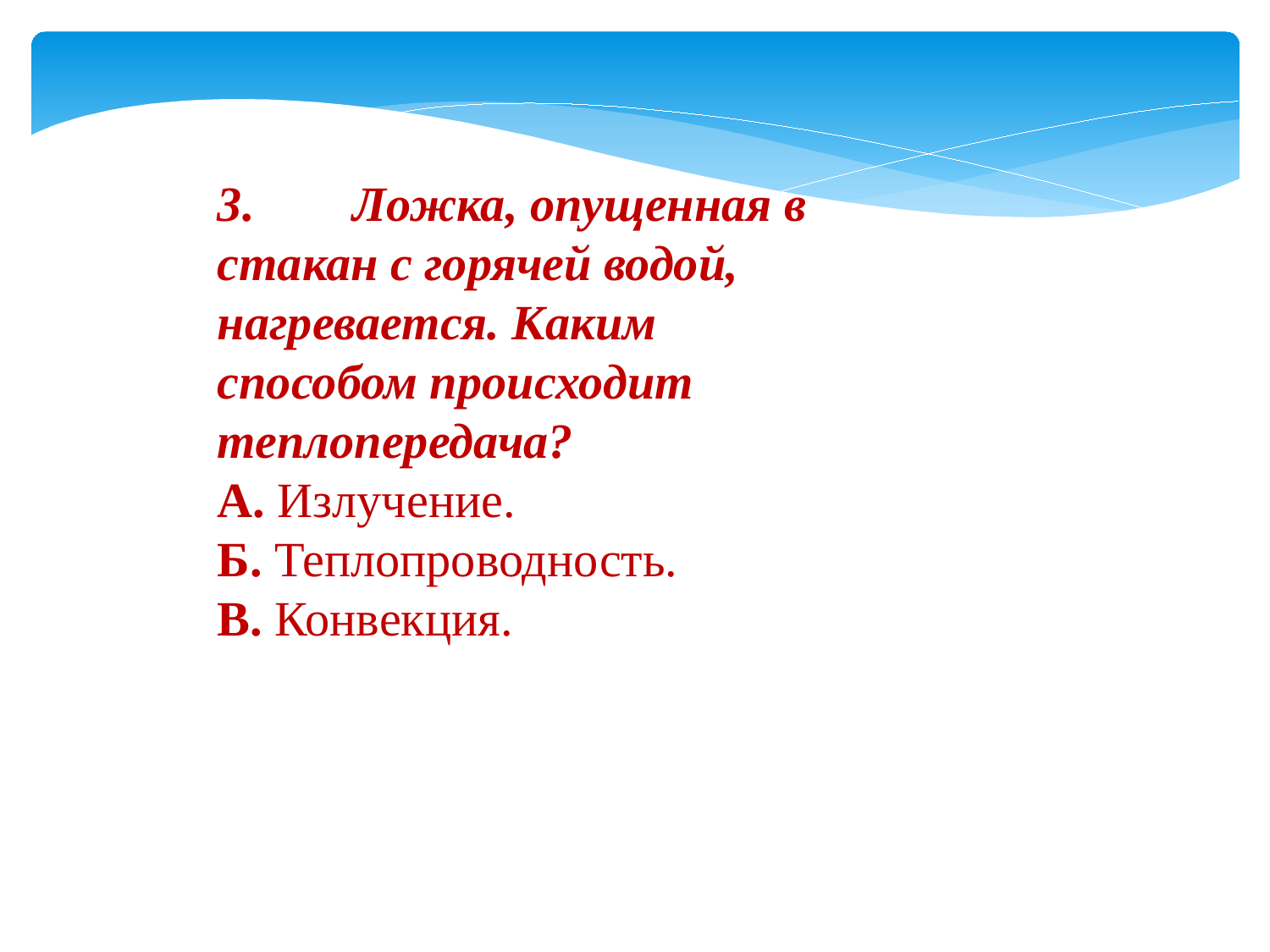

3.        Ложка, опущенная в стакан с горячей водой, нагревается. Каким способом происходит теплопередача?
А. Излучение.
Б. Теплопроводность.
В. Конвекция.